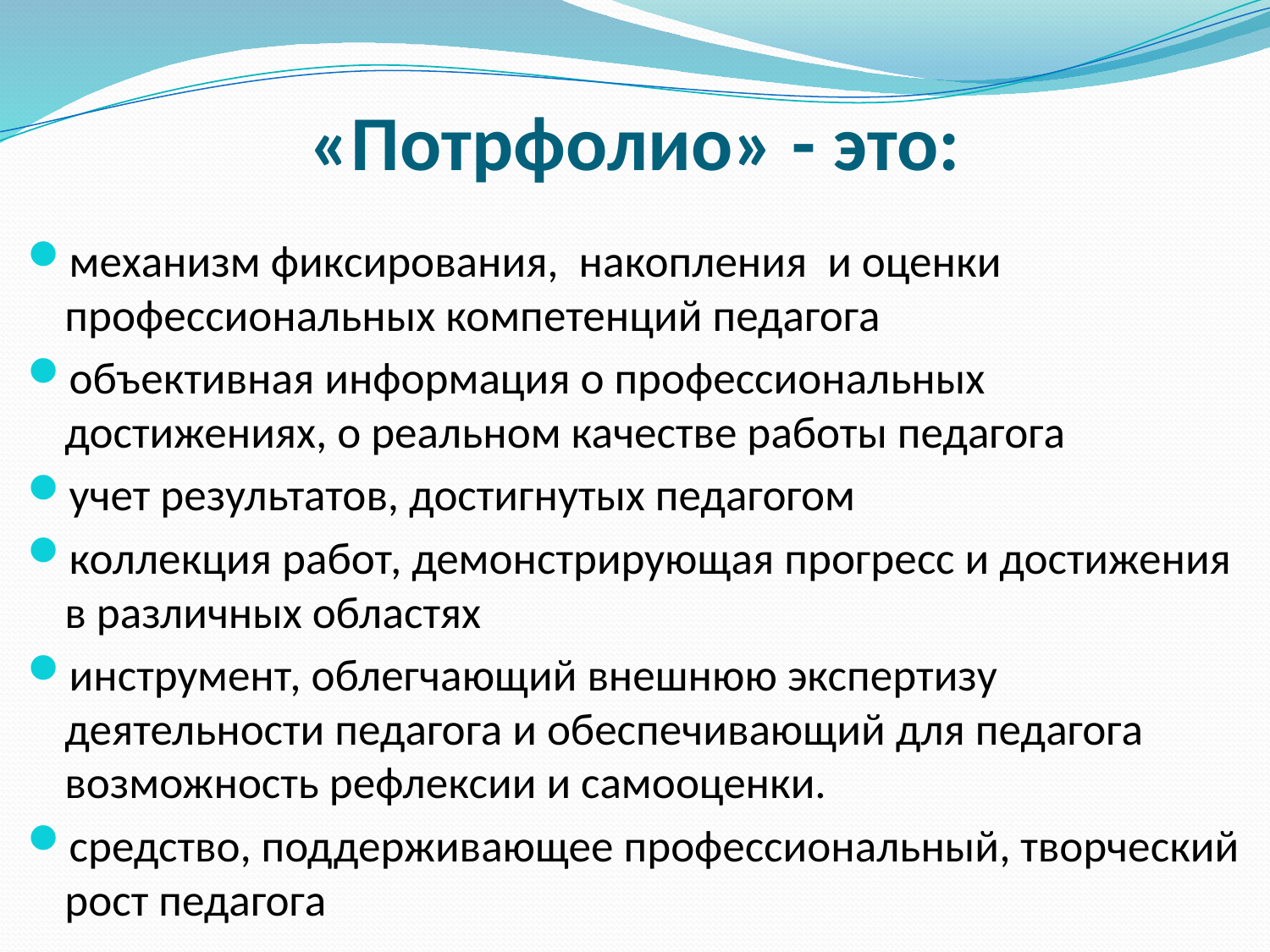

# «Потрфолио» - это:
механизм фиксирования,  накопления  и оценки профессиональных компетенций педагога
объективная информация о профессиональных достижениях, о реальном качестве работы педагога
учет результатов, достигнутых педагогом
коллекция работ, демонстрирующая прогресс и достижения в различных областях
инструмент, облегчающий внешнюю экспертизу деятельности педагога и обеспечивающий для педагога возможность рефлексии и самооценки.
средство, поддерживающее профессиональный, творческий рост педагога